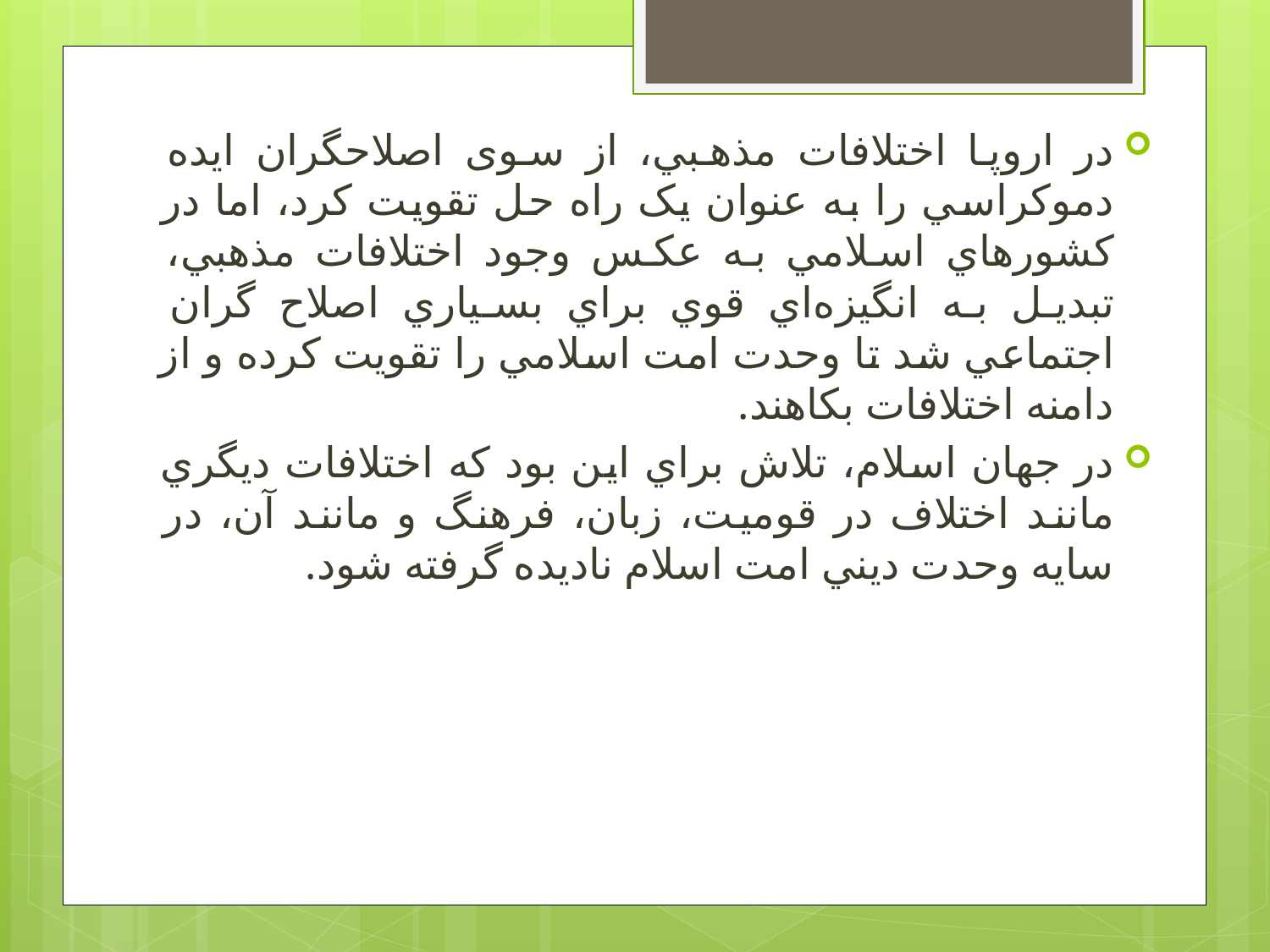

در اروپا اختلافات مذهبي، از سوی اصلاحگران ايده دموکراسي را به عنوان يک راه حل تقويت کرد، اما در کشورهاي اسلامي به عکس وجود اختلافات مذهبي، تبديل به انگيزه‌اي قوي براي بسياري اصلاح گران اجتماعي شد تا وحدت امت اسلامي را تقويت کرده و از دامنه اختلافات بکاهند.
در جهان اسلام، تلاش براي اين بود که اختلافات ديگري مانند اختلاف در قوميت، زبان، فرهنگ و مانند آن، در سايه وحدت ديني امت اسلام ناديده گرفته شود.

#